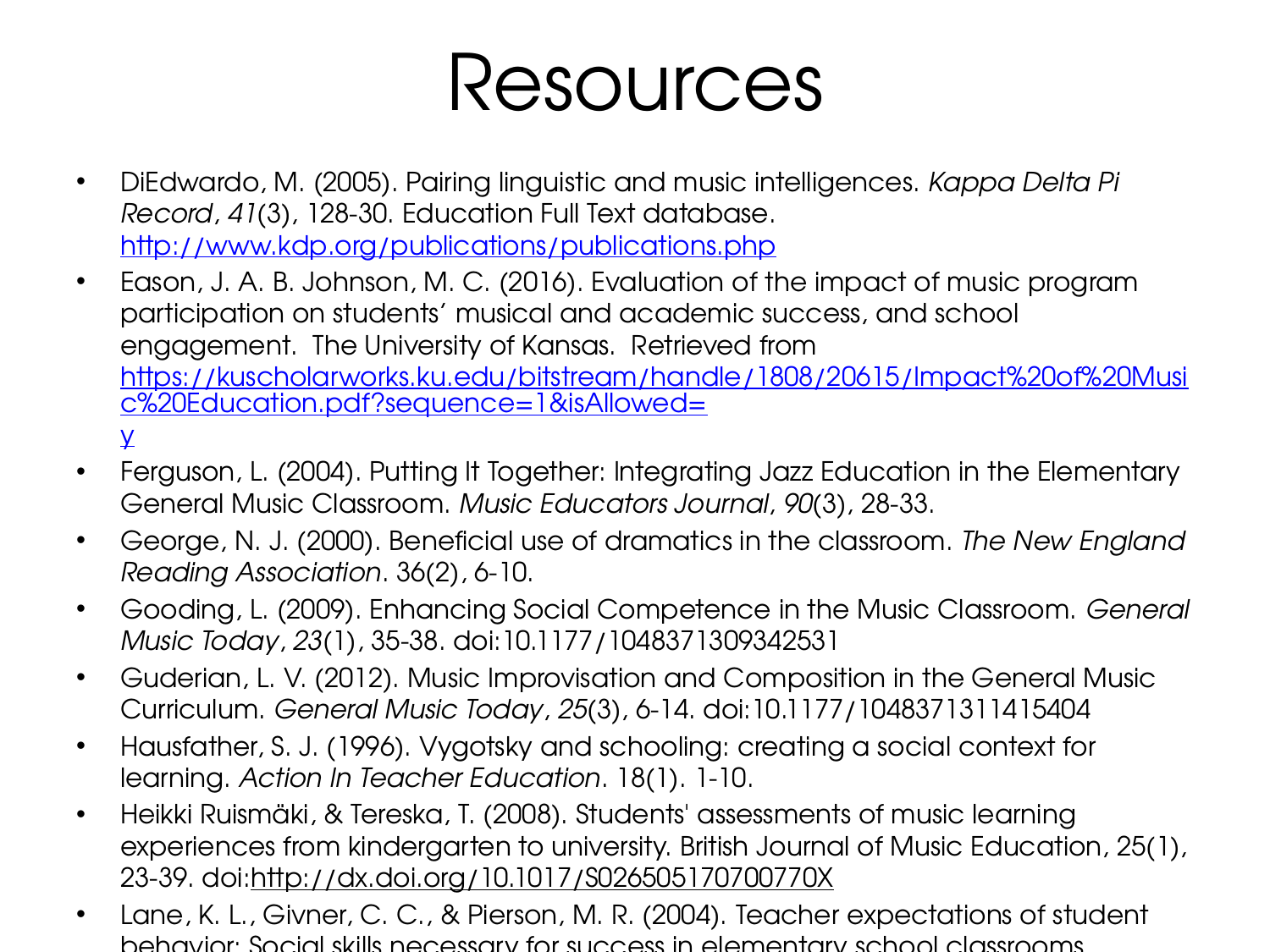

# Resources
DiEdwardo, M. (2005). Pairing linguistic and music intelligences. Kappa Delta Pi Record, 41(3), 128-30. Education Full Text database. http://www.kdp.org/publications/publications.php
Eason, J. A. B. Johnson, M. C. (2016). Evaluation of the impact of music program participation on students’ musical and academic success, and school engagement.  The University of Kansas.  Retrieved from https://kuscholarworks.ku.edu/bitstream/handle/1808/20615/Impact%20of%20Music%20Education.pdf?sequence=1&isAllowed=y
Ferguson, L. (2004). Putting It Together: Integrating Jazz Education in the Elementary General Music Classroom. Music Educators Journal, 90(3), 28-33.
George, N. J. (2000). Beneficial use of dramatics in the classroom. The New England Reading Association. 36(2), 6-10.
Gooding, L. (2009). Enhancing Social Competence in the Music Classroom. General Music Today, 23(1), 35-38. doi:10.1177/1048371309342531
Guderian, L. V. (2012). Music Improvisation and Composition in the General Music Curriculum. General Music Today, 25(3), 6-14. doi:10.1177/1048371311415404
Hausfather, S. J. (1996). Vygotsky and schooling: creating a social context for learning. Action In Teacher Education. 18(1). 1-10.
Heikki Ruismäki, & Tereska, T. (2008). Students' assessments of music learning experiences from kindergarten to university. British Journal of Music Education, 25(1), 23-39. doi:http://dx.doi.org/10.1017/S026505170700770X
Lane, K. L., Givner, C. C., & Pierson, M. R. (2004). Teacher expectations of student behavior: Social skills necessary for success in elementary school classrooms. Journal of Special Education, 38, 104-110.